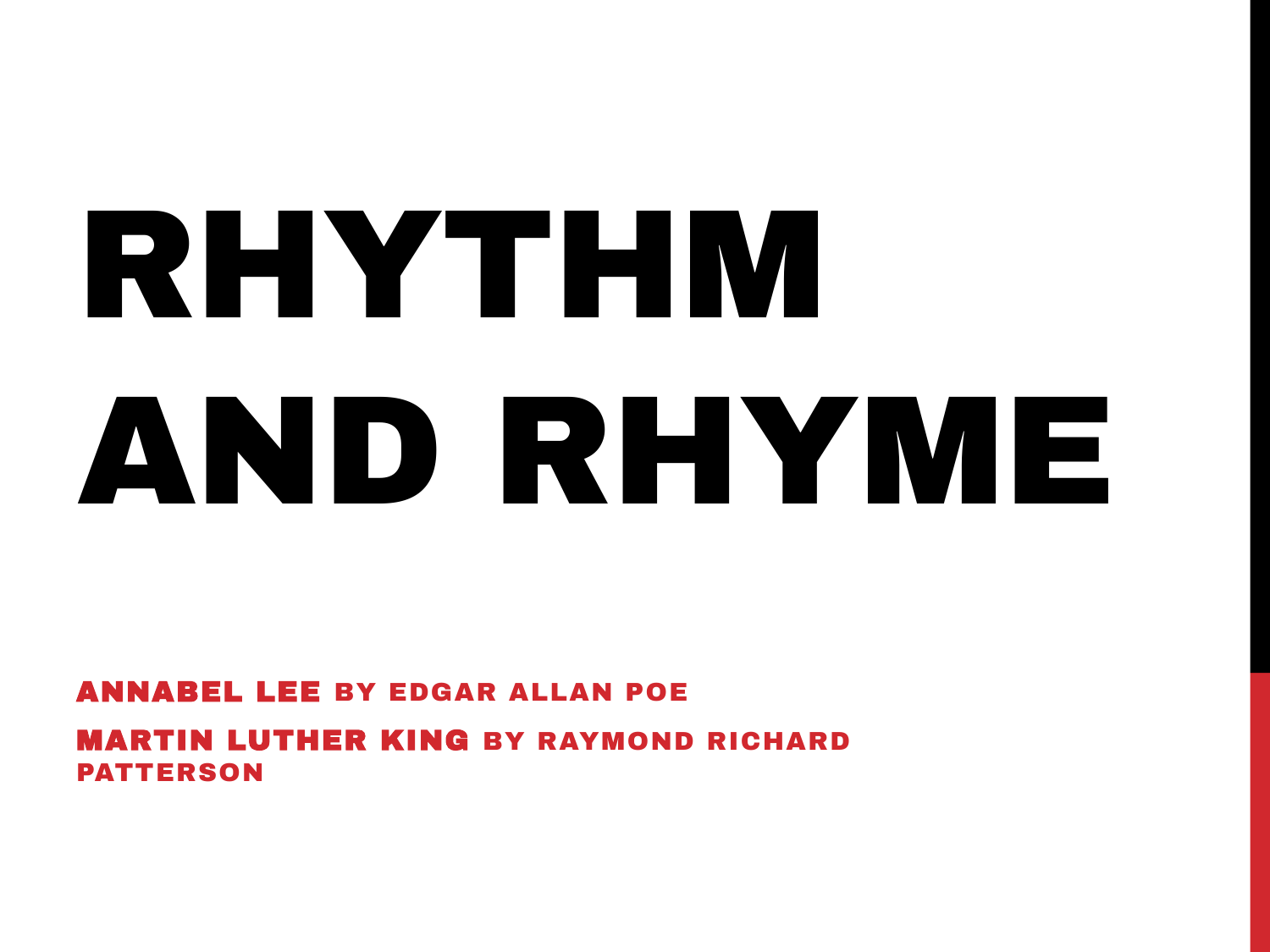

# Rhythm and Rhyme
Annabel Lee by Edgar Allan Poe
Martin Luther King by Raymond Richard Patterson